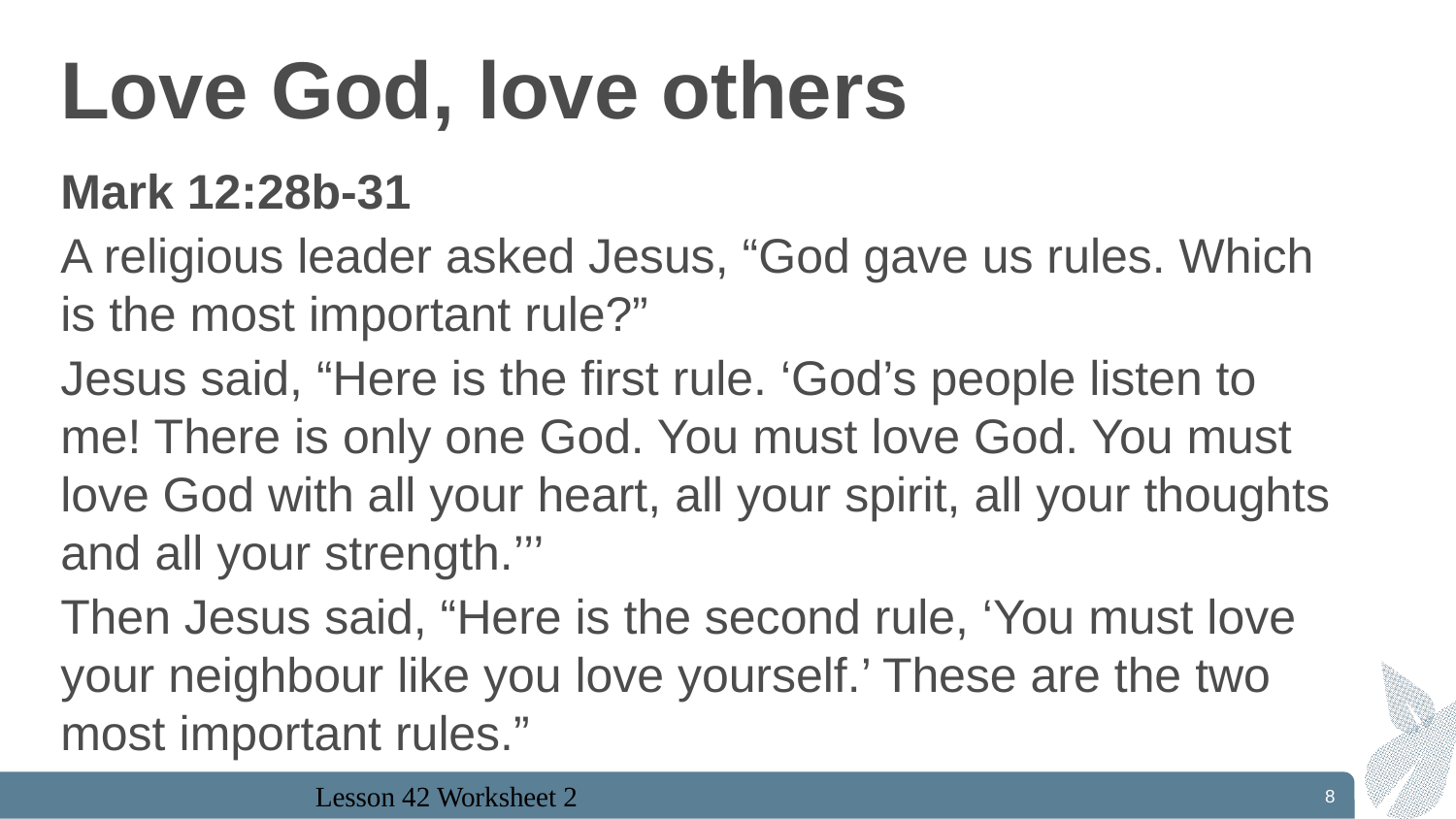

# Love God, love others
Mark 12:28b-31
A religious leader asked Jesus, “God gave us rules. Which is the most important rule?”
Jesus said, “Here is the first rule. ‘God’s people listen to me! There is only one God. You must love God. You must love God with all your heart, all your spirit, all your thoughts and all your strength.’’’
Then Jesus said, “Here is the second rule, ‘You must love your neighbour like you love yourself.’ These are the two most important rules.”
8
Lesson 42 Worksheet 2